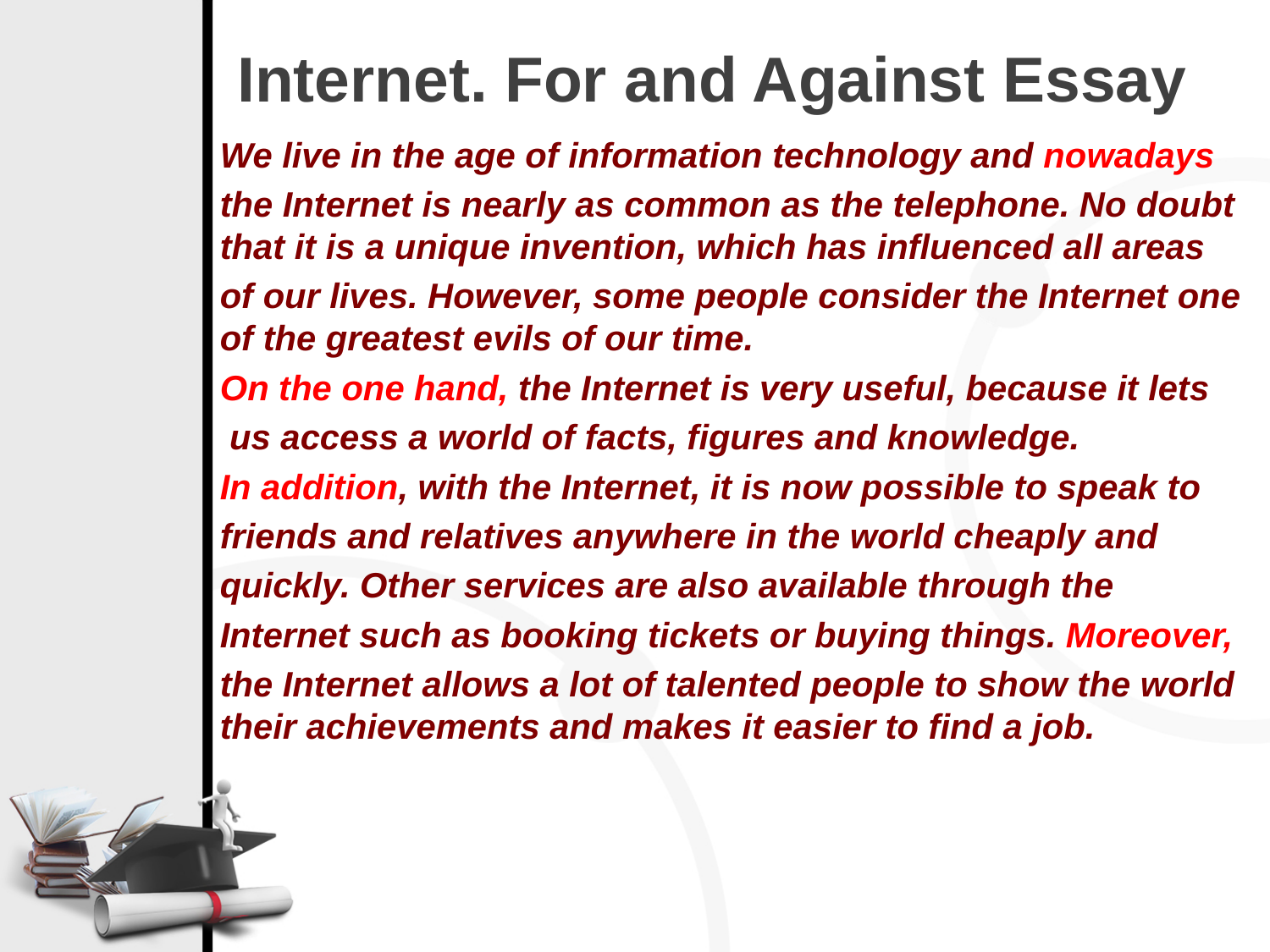

# Internet. For and Against Essay
We live in the age of information technology and nowadays
the Internet is nearly as common as the telephone. No doubt that it is a unique invention, which has influenced all areas
of our lives. However, some people consider the Internet one of the greatest evils of our time.
On the one hand, the Internet is very useful, because it lets
 us access a world of facts, figures and knowledge.
In addition, with the Internet, it is now possible to speak to
friends and relatives anywhere in the world cheaply and
quickly. Other services are also available through the
Internet such as booking tickets or buying things. Moreover,
the Internet allows a lot of talented people to show the world their achievements and makes it easier to find a job.